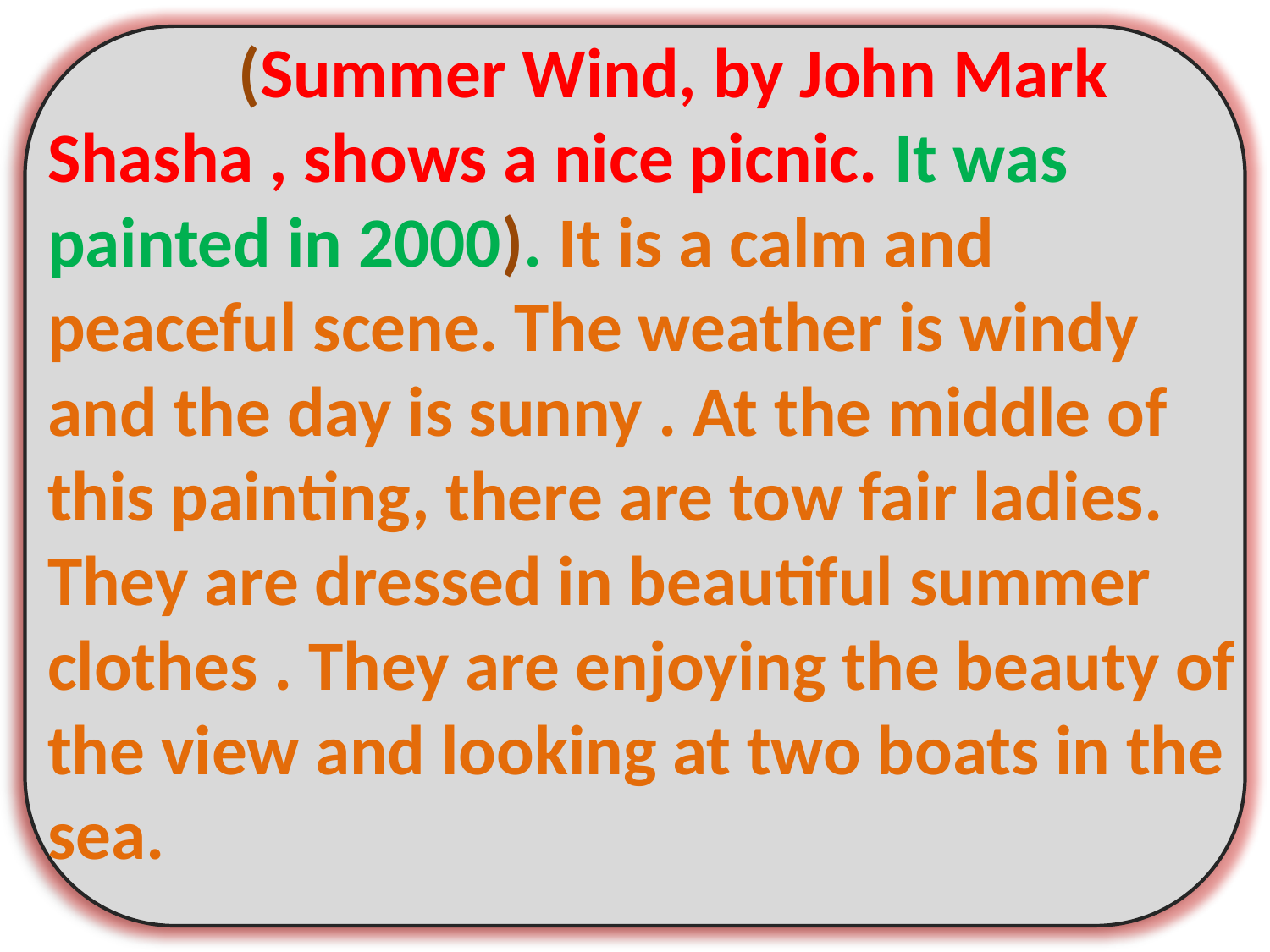

(Summer Wind, by John Mark Shasha , shows a nice picnic. It was painted in 2000). It is a calm and peaceful scene. The weather is windy and the day is sunny . At the middle of this painting, there are tow fair ladies. They are dressed in beautiful summer clothes . They are enjoying the beauty of the view and looking at two boats in the sea.